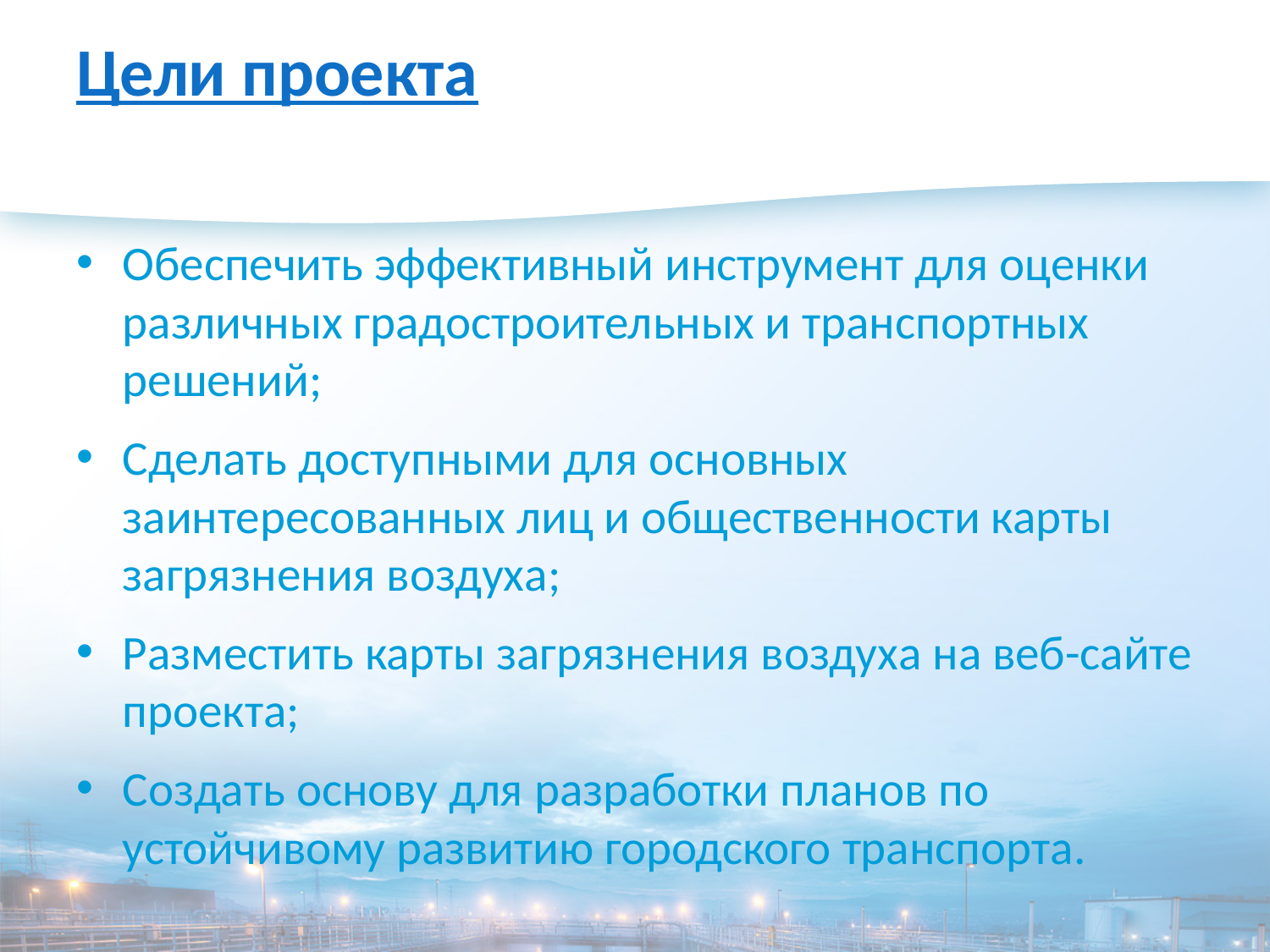

# Цели проекта
Обеспечить эффективный инструмент для оценки различных градостроительных и транспортных решений;
Сделать доступными для основных заинтересованных лиц и общественности карты загрязнения воздуха;
Разместить карты загрязнения воздуха на веб-сайте проекта;
Создать основу для разработки планов по устойчивому развитию городского транспорта.